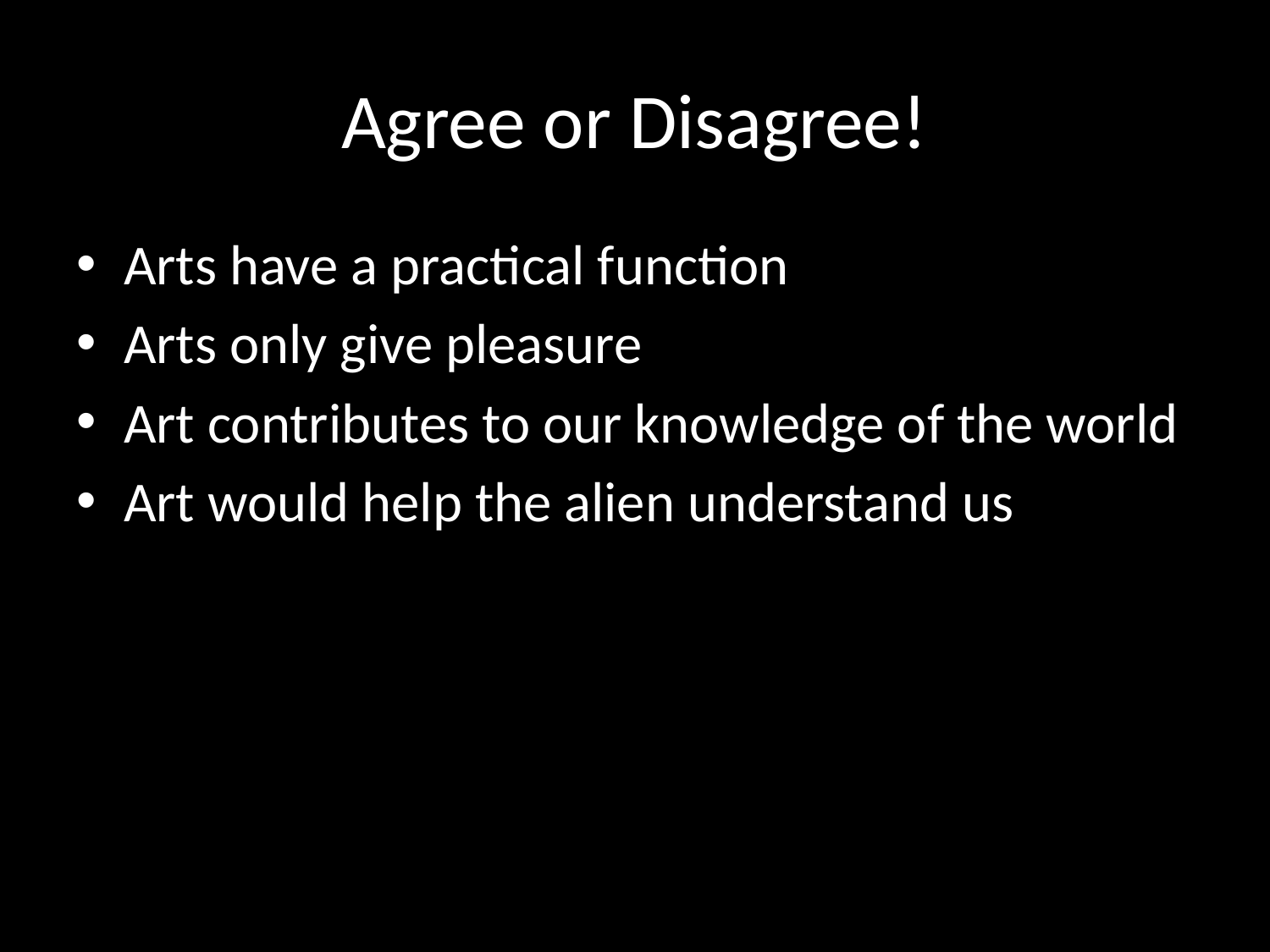

# Agree or Disagree!
Arts have a practical function
Arts only give pleasure
Art contributes to our knowledge of the world
Art would help the alien understand us